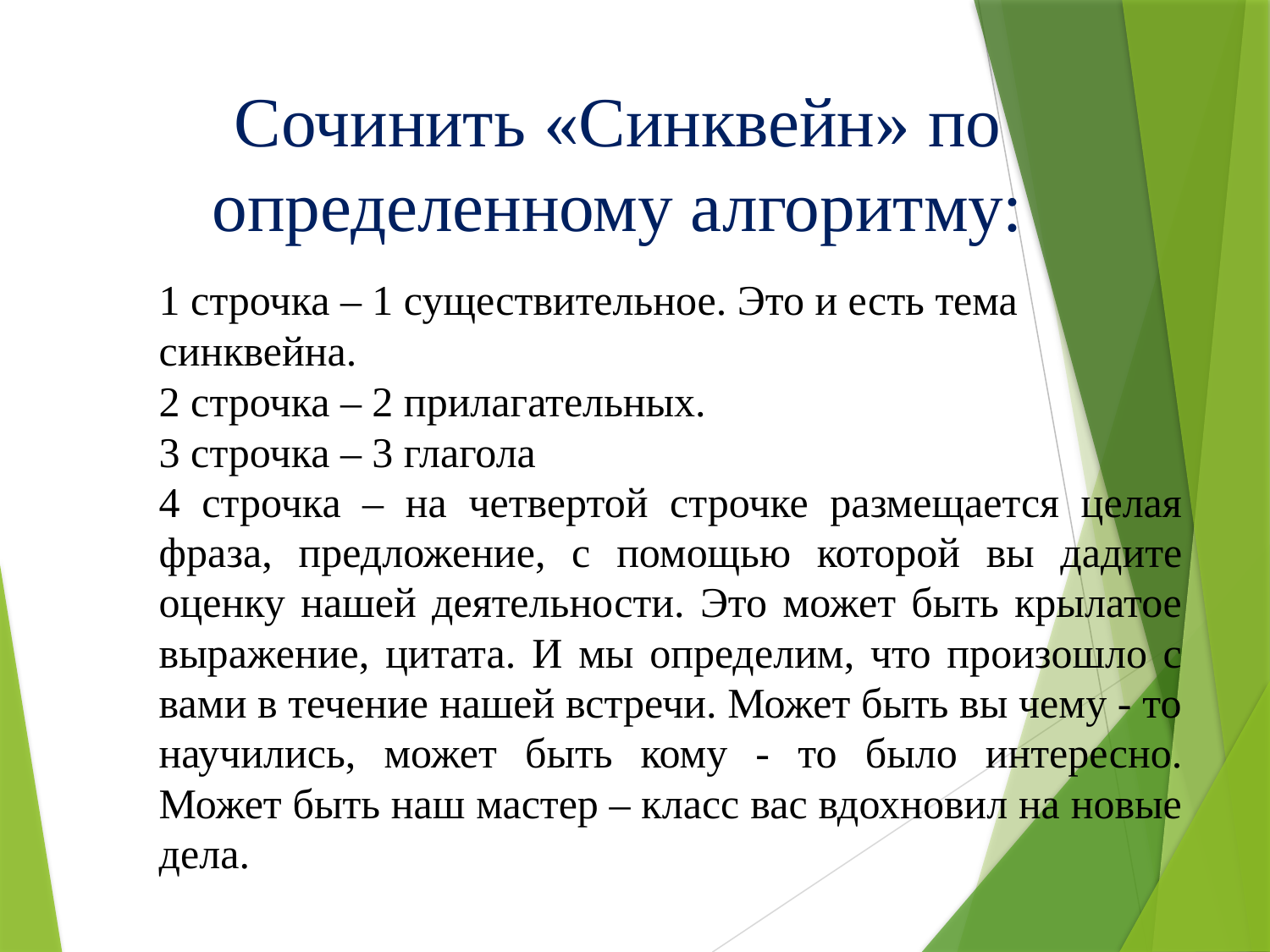

Сочинить «Синквейн» по определенному алгоритму:

1 строчка – 1 существительное. Это и есть тема синквейна.
2 строчка – 2 прилагательных.

3 строчка – 3 глагола

4 строчка – на четвертой строчке размещается целая фраза, предложение, с помощью которой вы дадите оценку нашей деятельности. Это может быть крылатое выражение, цитата. И мы определим, что произошло с вами в течение нашей встречи. Может быть вы чему - то научились, может быть кому - то было интересно. Может быть наш мастер – класс вас вдохновил на новые дела.